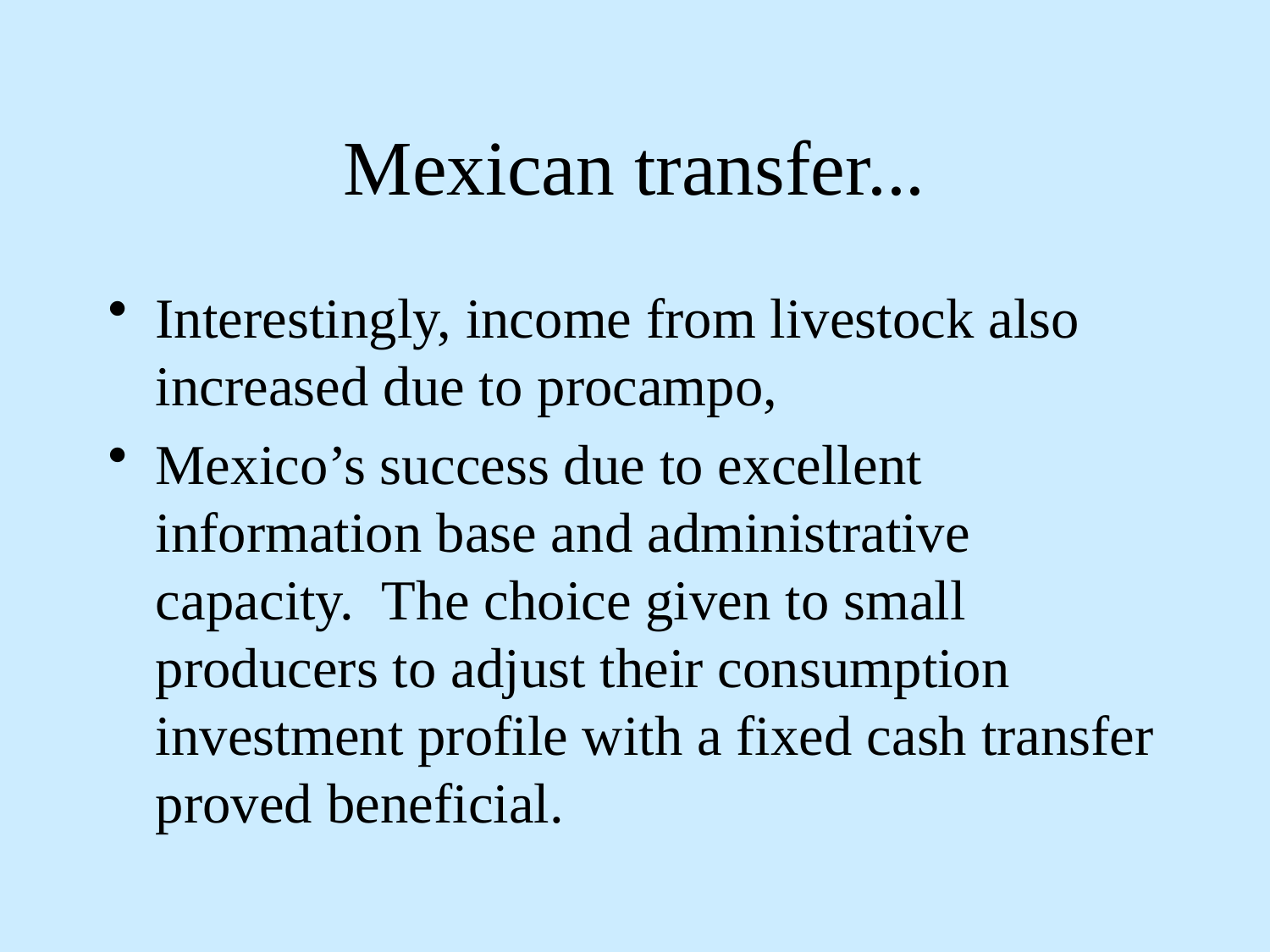

# Mexican transfer...
Interestingly, income from livestock also increased due to procampo,
Mexico’s success due to excellent information base and administrative capacity.  The choice given to small producers to adjust their consumption investment profile with a fixed cash transfer proved beneficial.